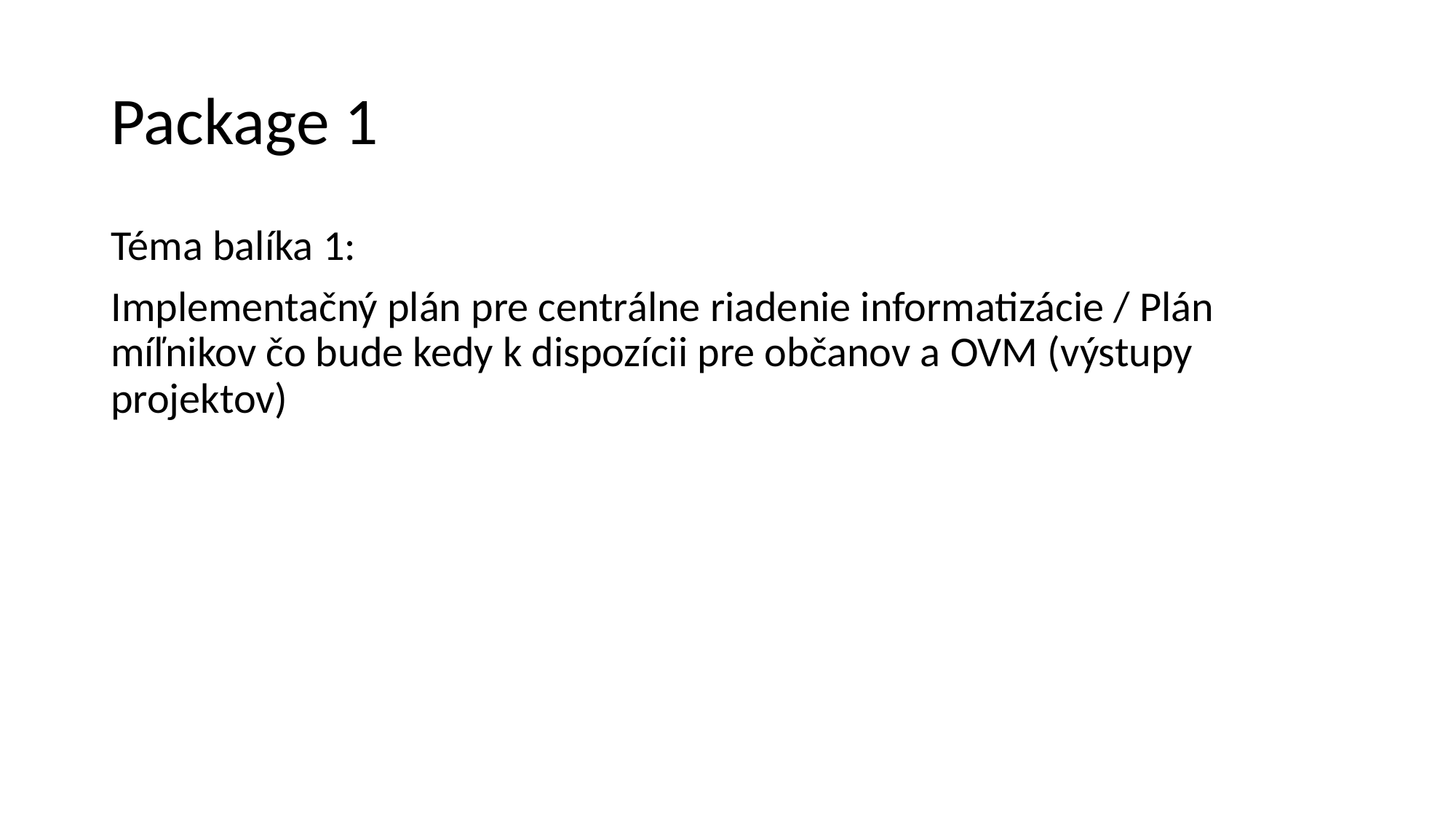

# Package 1
Téma balíka 1:
Implementačný plán pre centrálne riadenie informatizácie / Plán míľnikov čo bude kedy k dispozícii pre občanov a OVM (výstupy projektov)